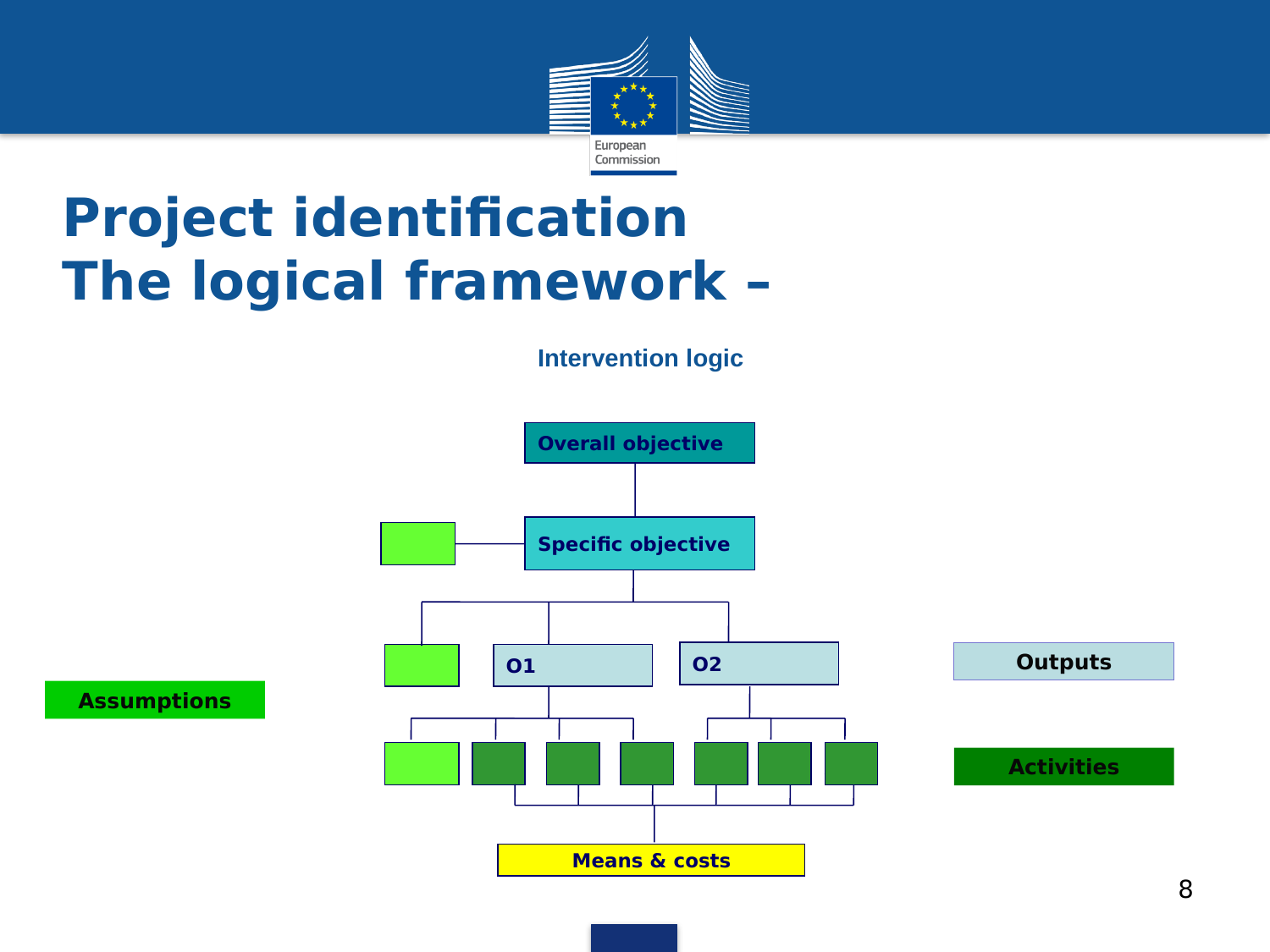

# Project identification The logical framework –
Intervention logic
Overall objective

Specific objective

O2
Outputs

O1
Assumptions

Activities

Means & costs
8